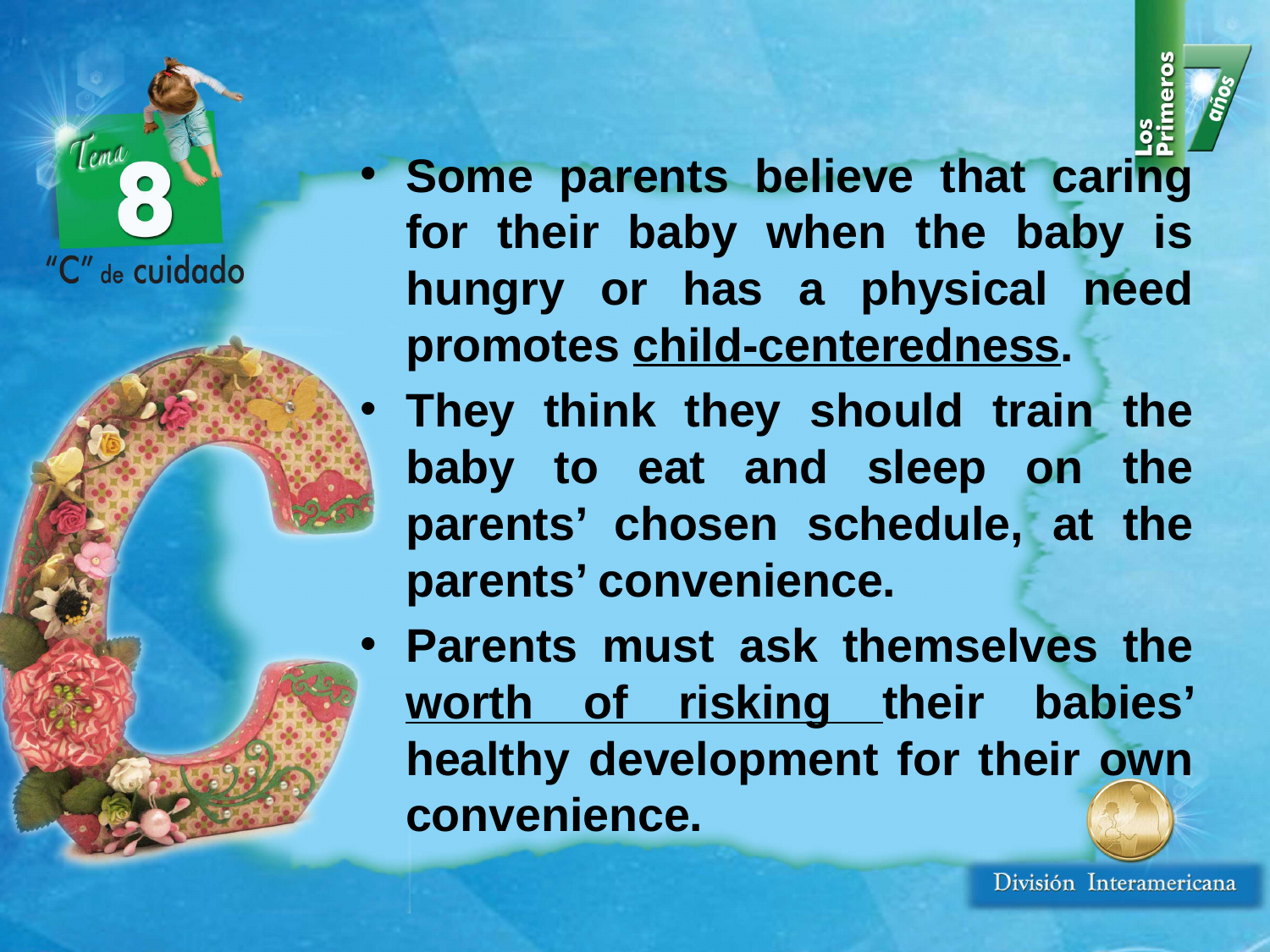

Some parents believe that caring for their baby when the baby is hungry or has a physical need promotes child-centeredness.
They think they should train the baby to eat and sleep on the parents’ chosen schedule, at the parents’ convenience.
Parents must ask themselves the worth of risking their babies’ healthy development for their own convenience.